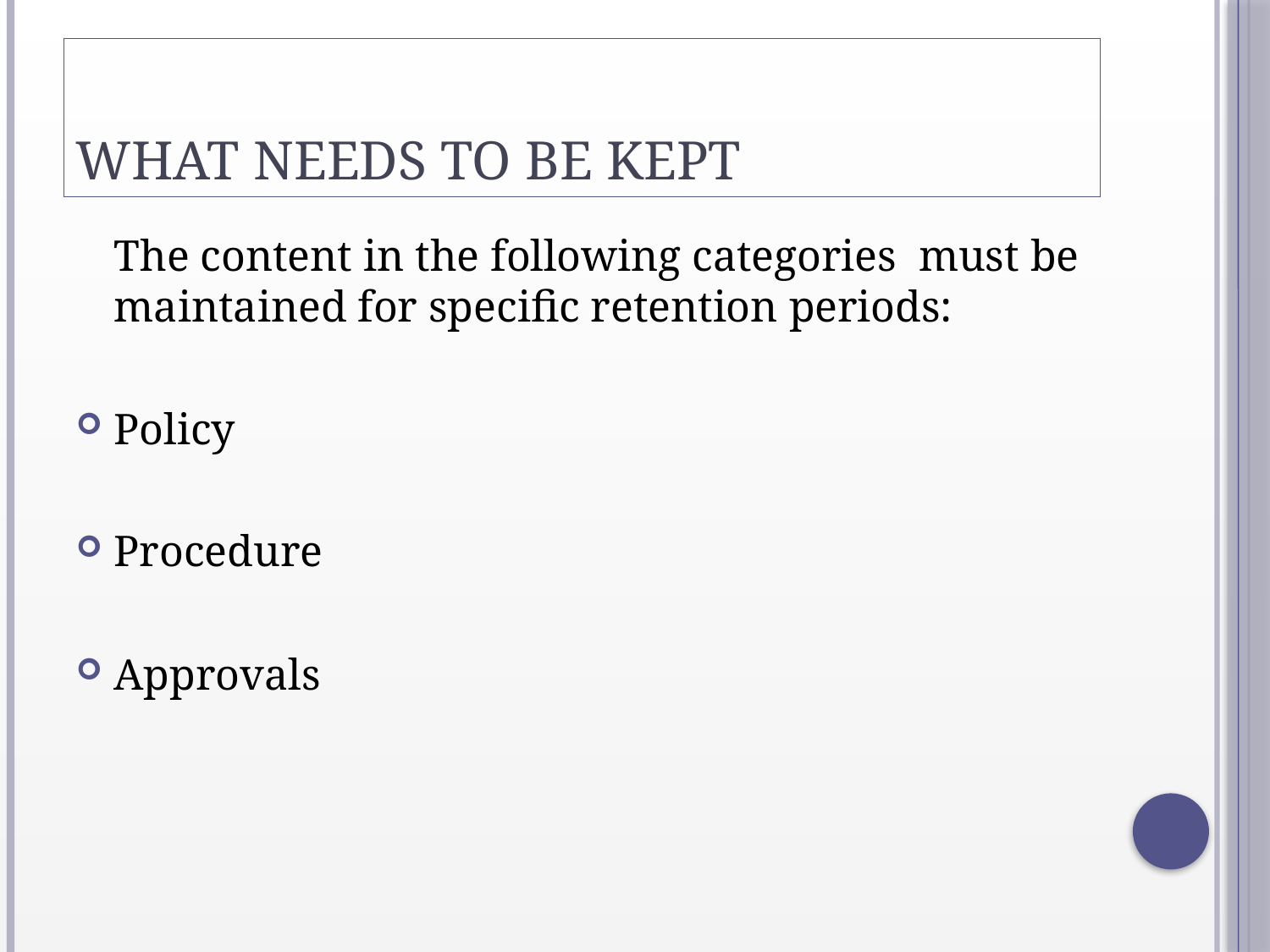

# What needs to be kept
The content in the following categories  must be maintained for specific retention periods:

Policy

Procedure

Approvals